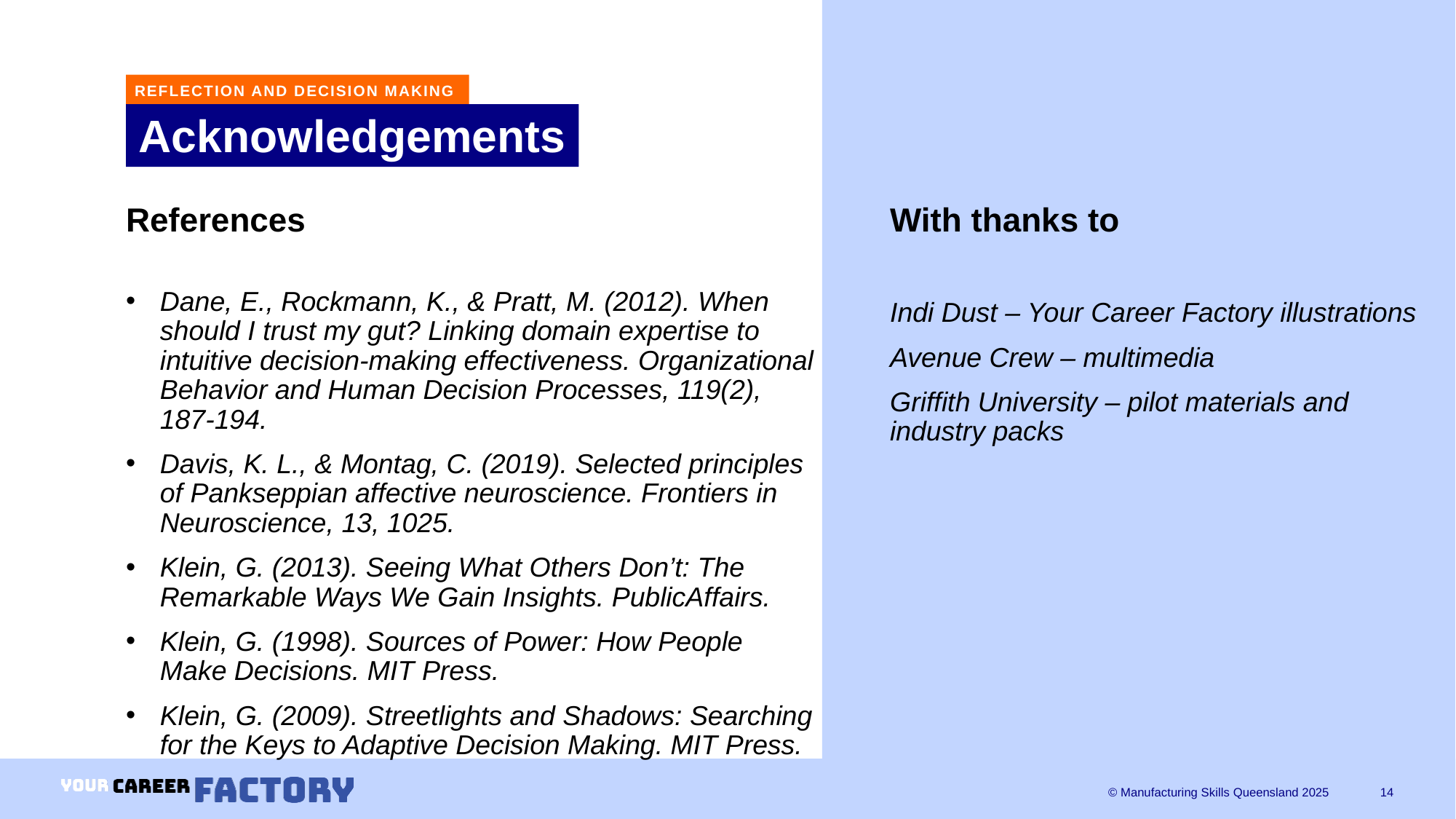

REFLECTION AND DECISION MAKING
# Acknowledgements
With thanks to

Indi Dust – Your Career Factory illustrations
Avenue Crew – multimedia
Griffith University – pilot materials and industry packs
References
Dane, E., Rockmann, K., & Pratt, M. (2012). When should I trust my gut? Linking domain expertise to intuitive decision-making effectiveness. Organizational Behavior and Human Decision Processes, 119(2), 187-194.
Davis, K. L., & Montag, C. (2019). Selected principles of Pankseppian affective neuroscience. Frontiers in Neuroscience, 13, 1025.
Klein, G. (2013). Seeing What Others Don’t: The Remarkable Ways We Gain Insights. PublicAffairs.
Klein, G. (1998). Sources of Power: How People Make Decisions. MIT Press.
Klein, G. (2009). Streetlights and Shadows: Searching for the Keys to Adaptive Decision Making. MIT Press.